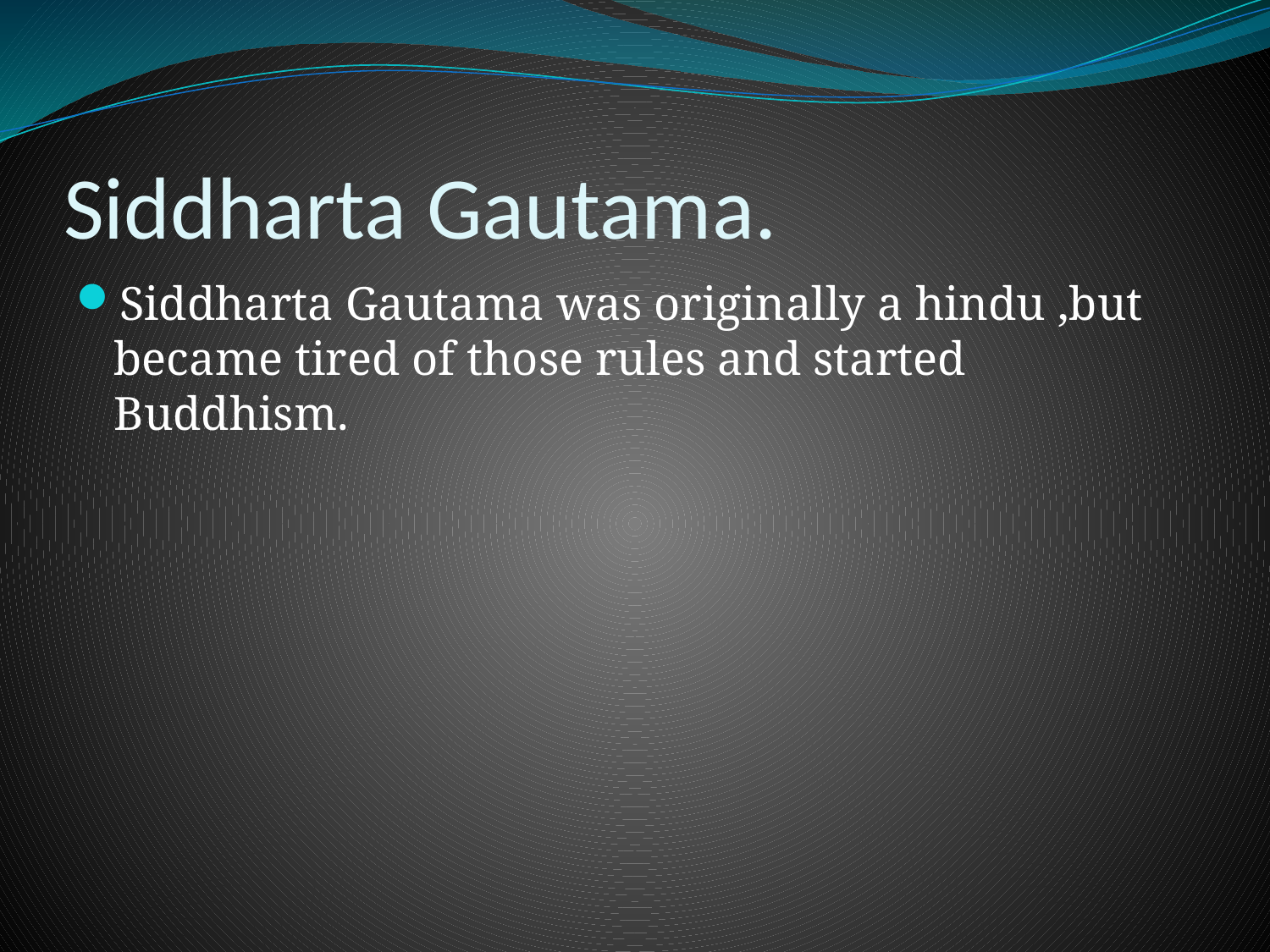

# Siddharta Gautama.
Siddharta Gautama was originally a hindu ,but became tired of those rules and started Buddhism.